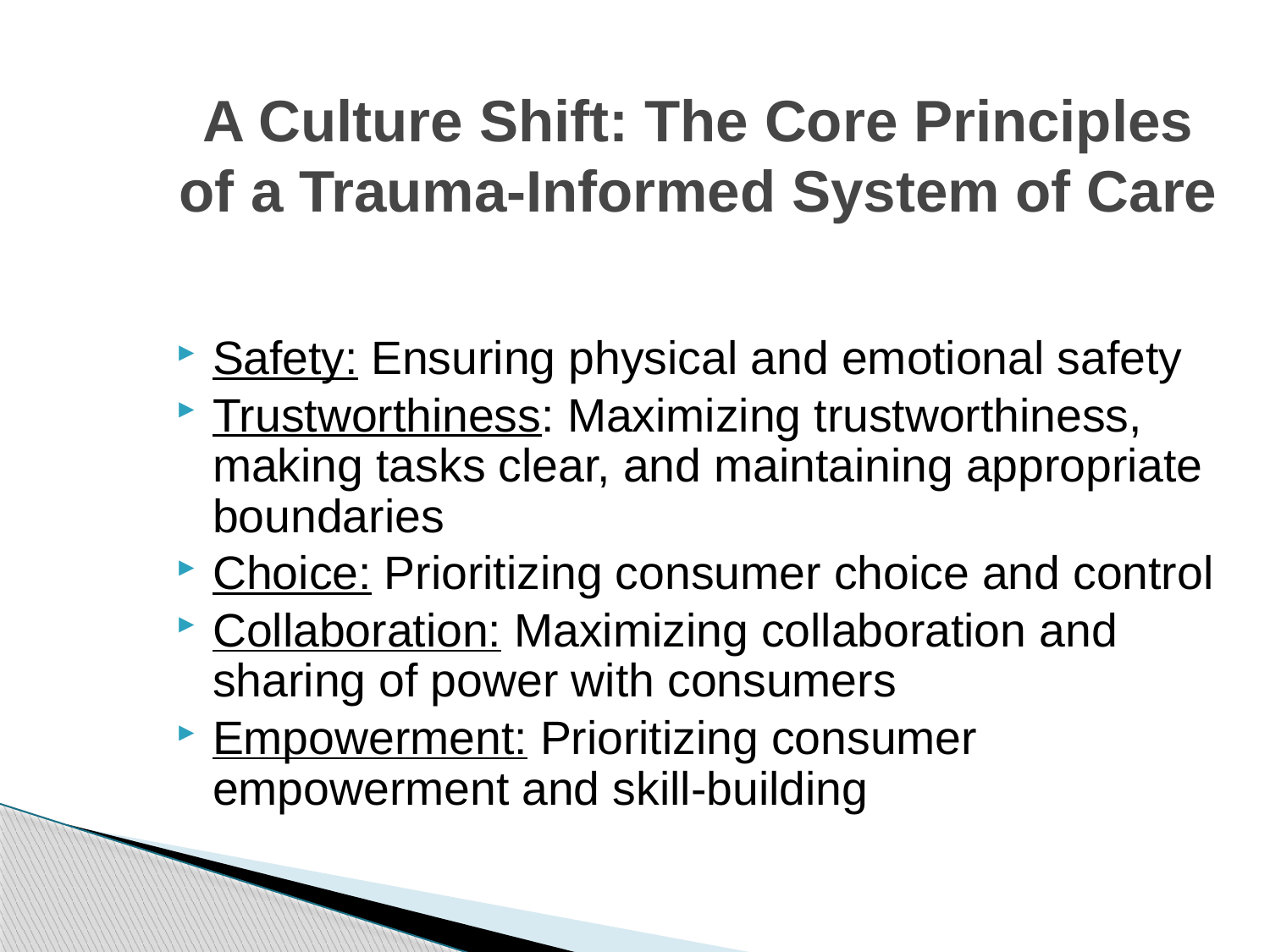

# A Culture Shift: The Core Principles of a Trauma-Informed System of Care
Safety: Ensuring physical and emotional safety
Trustworthiness: Maximizing trustworthiness, making tasks clear, and maintaining appropriate boundaries
Choice: Prioritizing consumer choice and control
Collaboration: Maximizing collaboration and sharing of power with consumers
Empowerment: Prioritizing consumer empowerment and skill-building